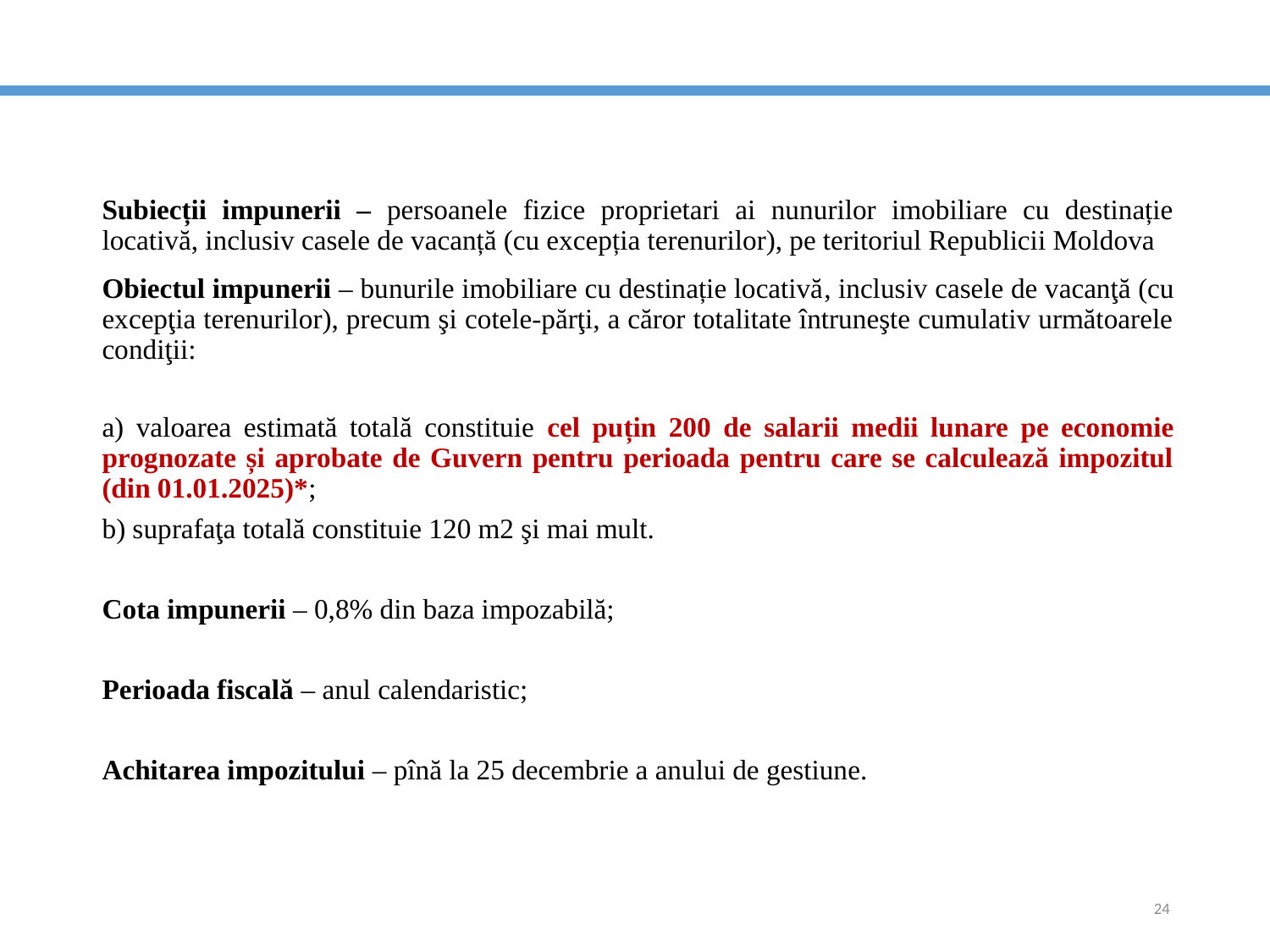

Subiecții impunerii – persoanele fizice proprietari ai nunurilor imobiliare cu destinație locativă, inclusiv casele de vacanță (cu excepția terenurilor), pe teritoriul Republicii Moldova
Obiectul impunerii – bunurile imobiliare cu destinație locativă, inclusiv casele de vacanţă (cu excepţia terenurilor), precum şi cotele-părţi, a căror totalitate întruneşte cumulativ următoarele condiţii:

a) valoarea estimată totală constituie cel puțin 200 de salarii medii lunare pe economie prognozate și aprobate de Guvern pentru perioada pentru care se calculează impozitul (din 01.01.2025)*;
b) suprafaţa totală constituie 120 m2 şi mai mult.

Cota impunerii – 0,8% din baza impozabilă;

Perioada fiscală – anul calendaristic;

Achitarea impozitului – pînă la 25 decembrie a anului de gestiune.
24